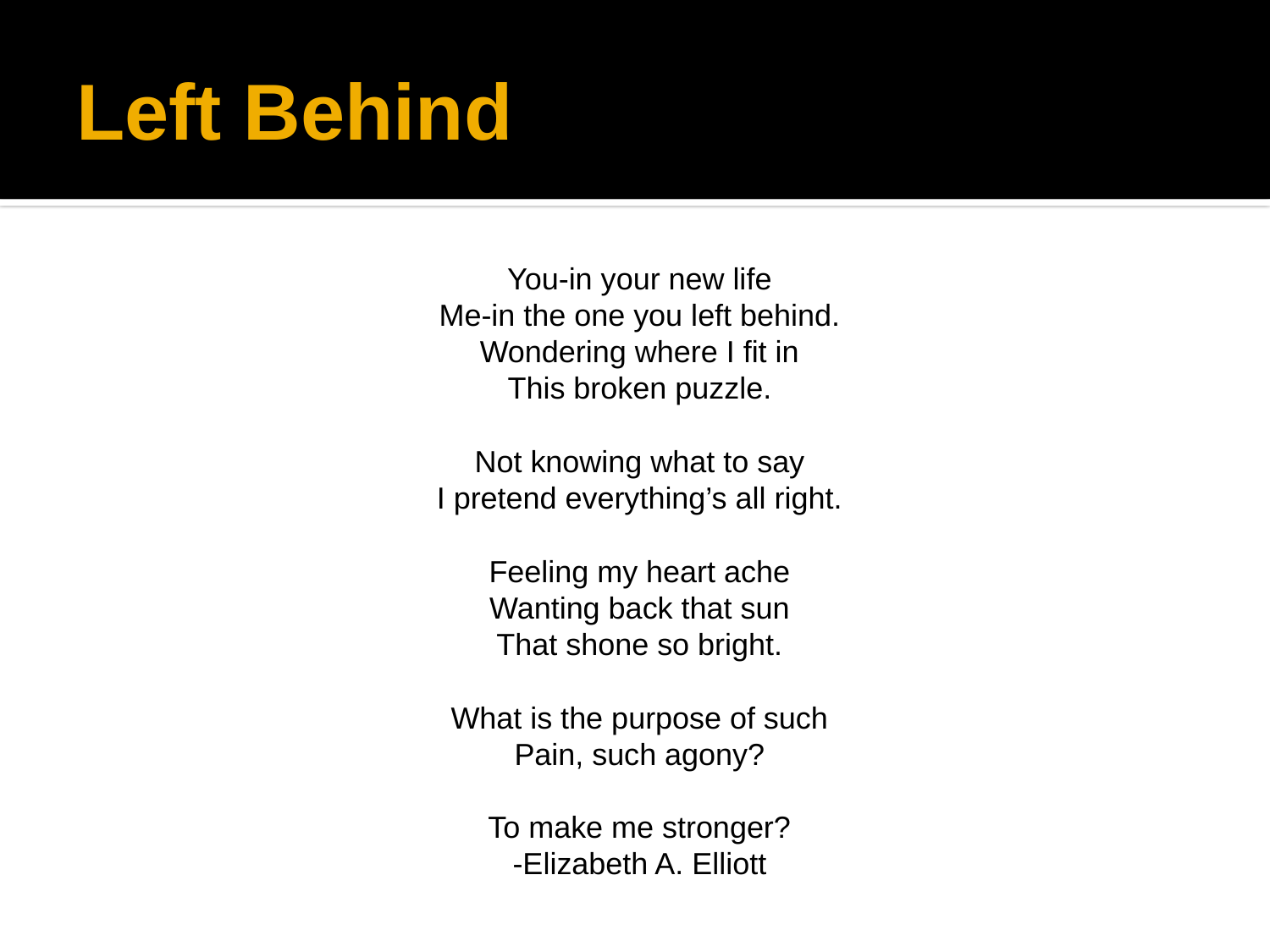

# Left Behind
You-in your new life
Me-in the one you left behind.
Wondering where I fit in
This broken puzzle.

Not knowing what to say
I pretend everything’s all right.

Feeling my heart ache
Wanting back that sun
That shone so bright.

What is the purpose of such
Pain, such agony?

To make me stronger?
-Elizabeth A. Elliott